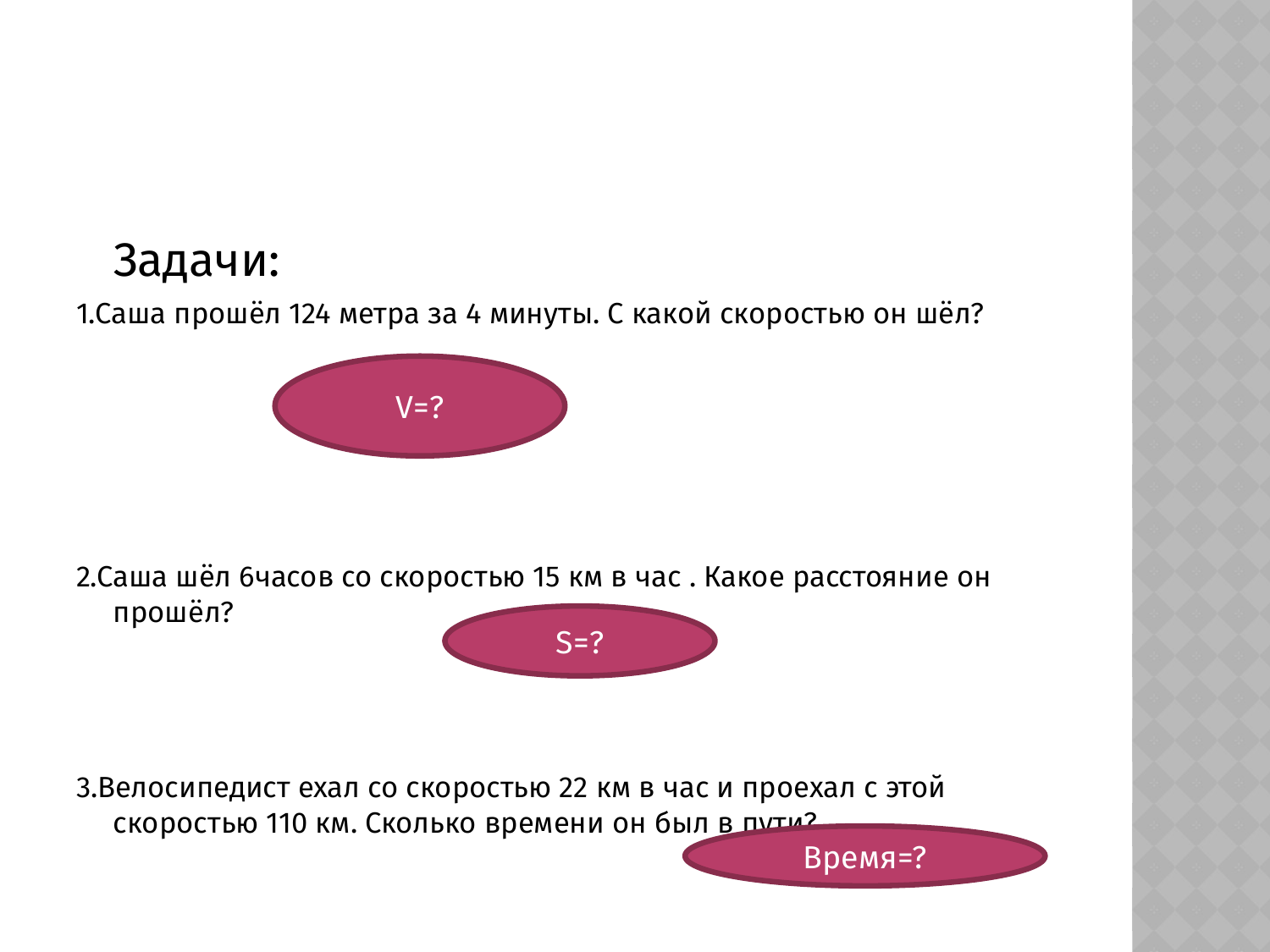

#
   Задачи:
1.Саша прошёл 124 метра за 4 минуты. С какой скоростью он шёл?

2.Саша шёл 6часов со скоростью 15 км в час . Какое расстояние он прошёл?

3.Велосипедист ехал со скоростью 22 км в час и проехал с этой скоростью 110 км. Сколько времени он был в пути?

V=?
S=?
Время=?